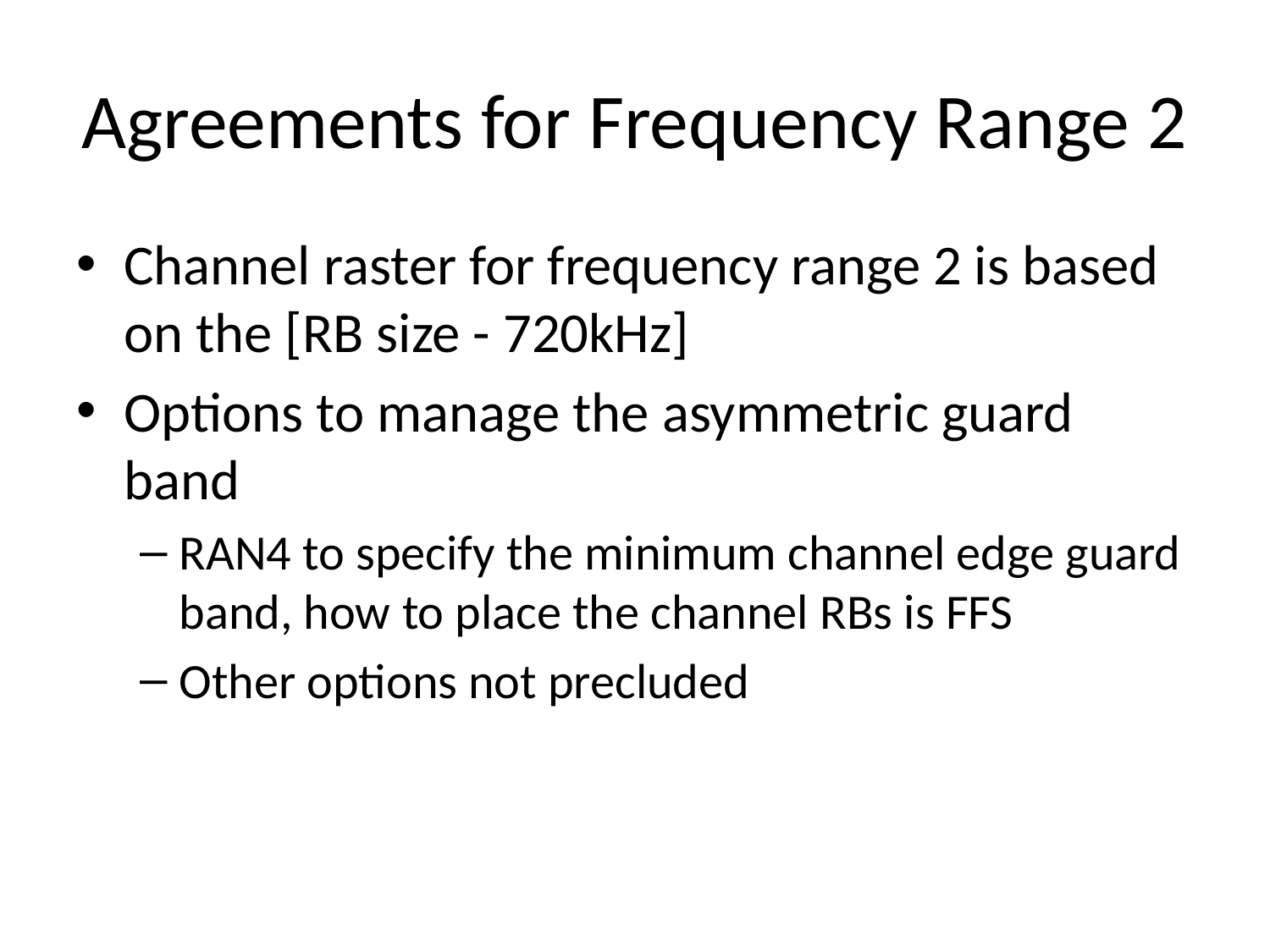

# Agreements for Frequency Range 2
Channel raster for frequency range 2 is based on the [RB size - 720kHz]
Options to manage the asymmetric guard band
RAN4 to specify the minimum channel edge guard band, how to place the channel RBs is FFS
Other options not precluded